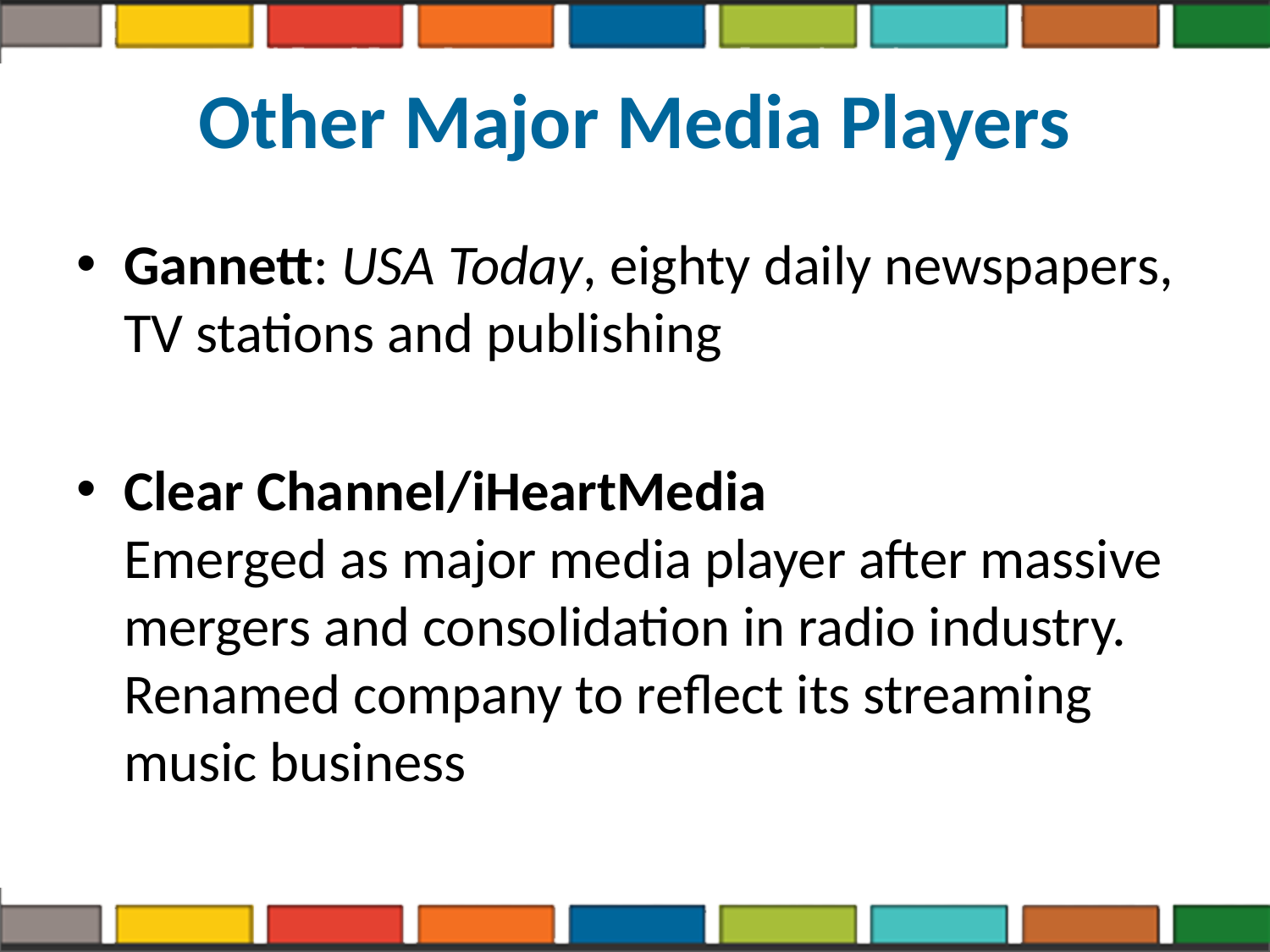

# Other Major Media Players
Gannett: USA Today, eighty daily newspapers, TV stations and publishing

Clear Channel/iHeartMedia
Emerged as major media player after massive mergers and consolidation in radio industry. Renamed company to reflect its streaming music business